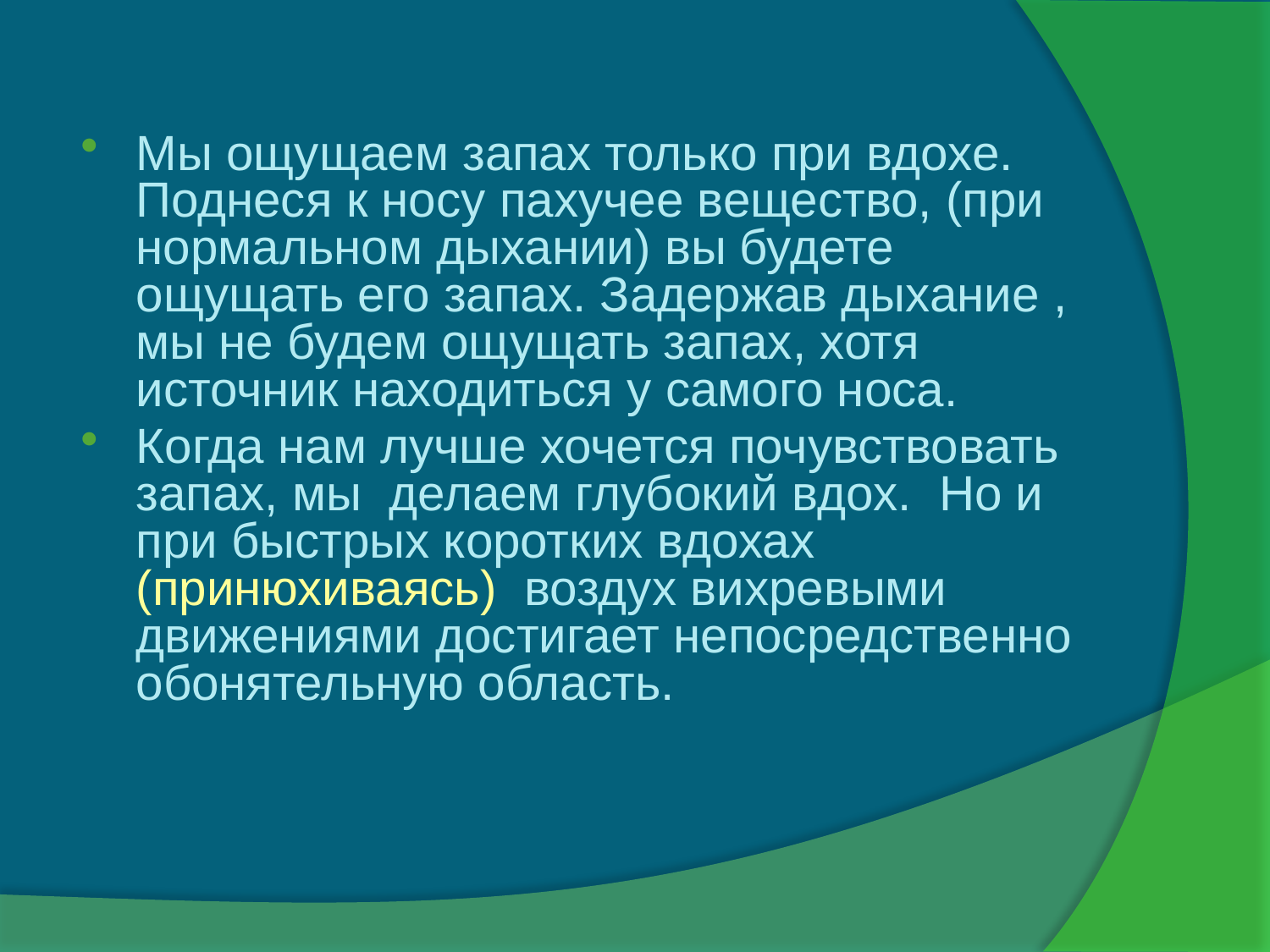

Мы ощущаем запах только при вдохе. Поднеся к носу пахучее вещество, (при нормальном дыхании) вы будете ощущать его запах. Задержав дыхание , мы не будем ощущать запах, хотя источник находиться у самого носа.
Когда нам лучше хочется почувствовать запах, мы  делаем глубокий вдох.  Но и при быстрых коротких вдохах         (принюхиваясь)  воздух вихревыми движениями достигает непосредственно обонятельную область.